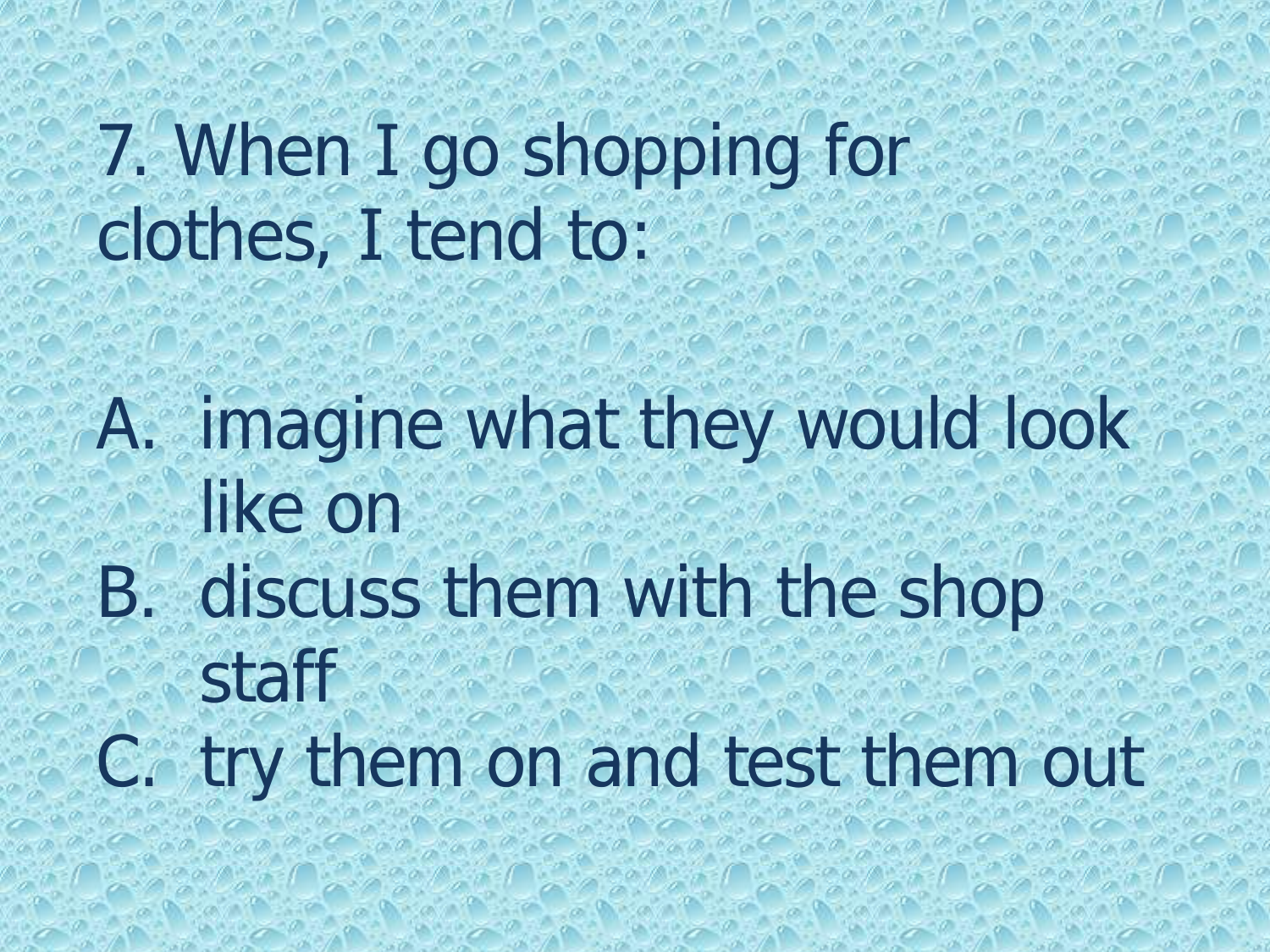

7. When I go shopping for clothes, I tend to:

imagine what they would look like on
discuss them with the shop staff
try them on and test them out